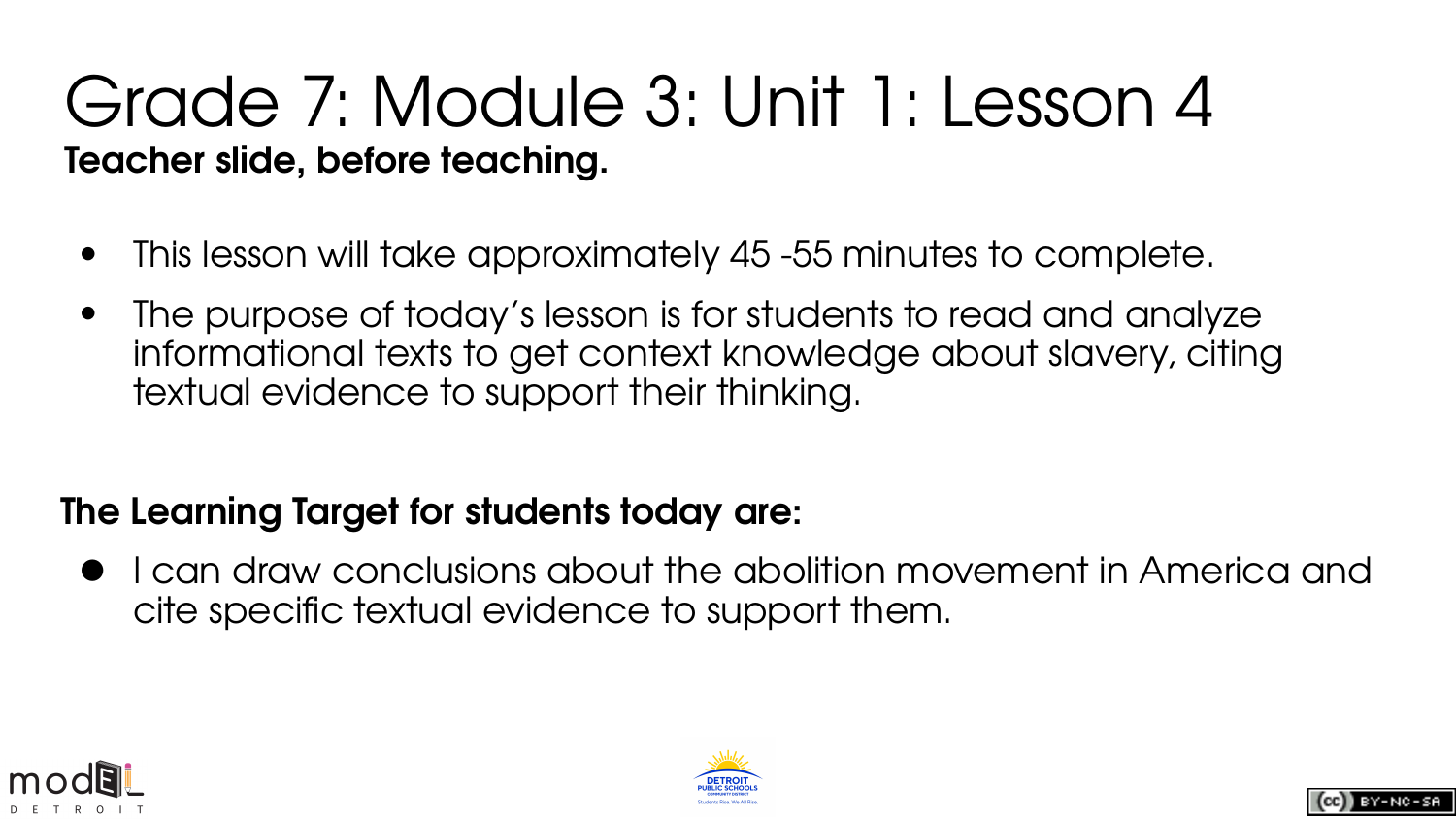

Grade 7: Module 3: Unit 1: Lesson 4
Teacher slide, before teaching.

This lesson will take approximately 45 -55 minutes to complete.
The purpose of today’s lesson is for students to read and analyze informational texts to get context knowledge about slavery, citing textual evidence to support their thinking.

The Learning Target for students today are:
I can draw conclusions about the abolition movement in America and cite specific textual evidence to support them.